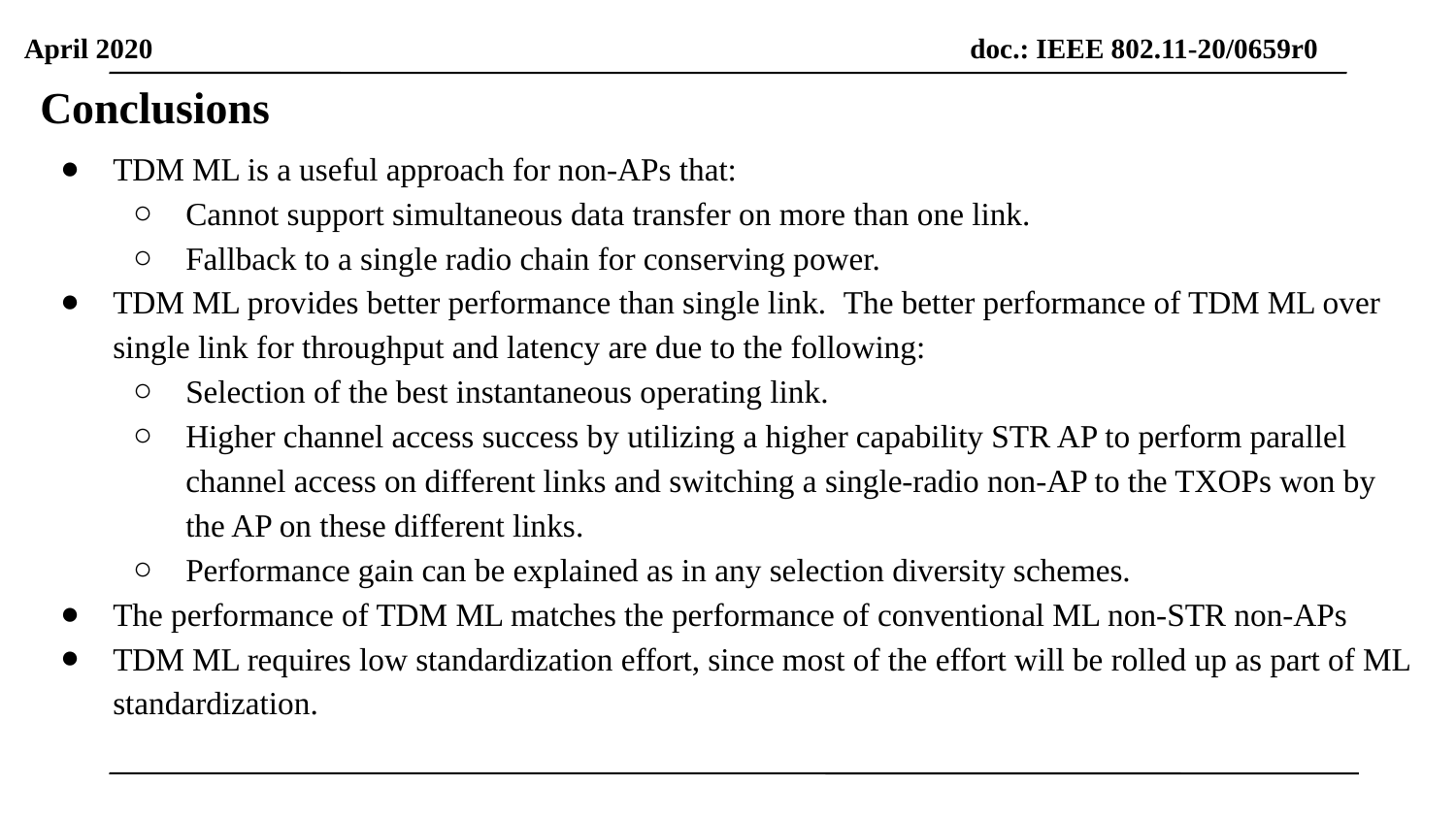

Conclusions
TDM ML is a useful approach for non-APs that:
Cannot support simultaneous data transfer on more than one link.
Fallback to a single radio chain for conserving power.
TDM ML provides better performance than single link.  The better performance of TDM ML over single link for throughput and latency are due to the following:
Selection of the best instantaneous operating link.
Higher channel access success by utilizing a higher capability STR AP to perform parallel channel access on different links and switching a single-radio non-AP to the TXOPs won by the AP on these different links.
Performance gain can be explained as in any selection diversity schemes.
The performance of TDM ML matches the performance of conventional ML non-STR non-APs
TDM ML requires low standardization effort, since most of the effort will be rolled up as part of ML standardization.